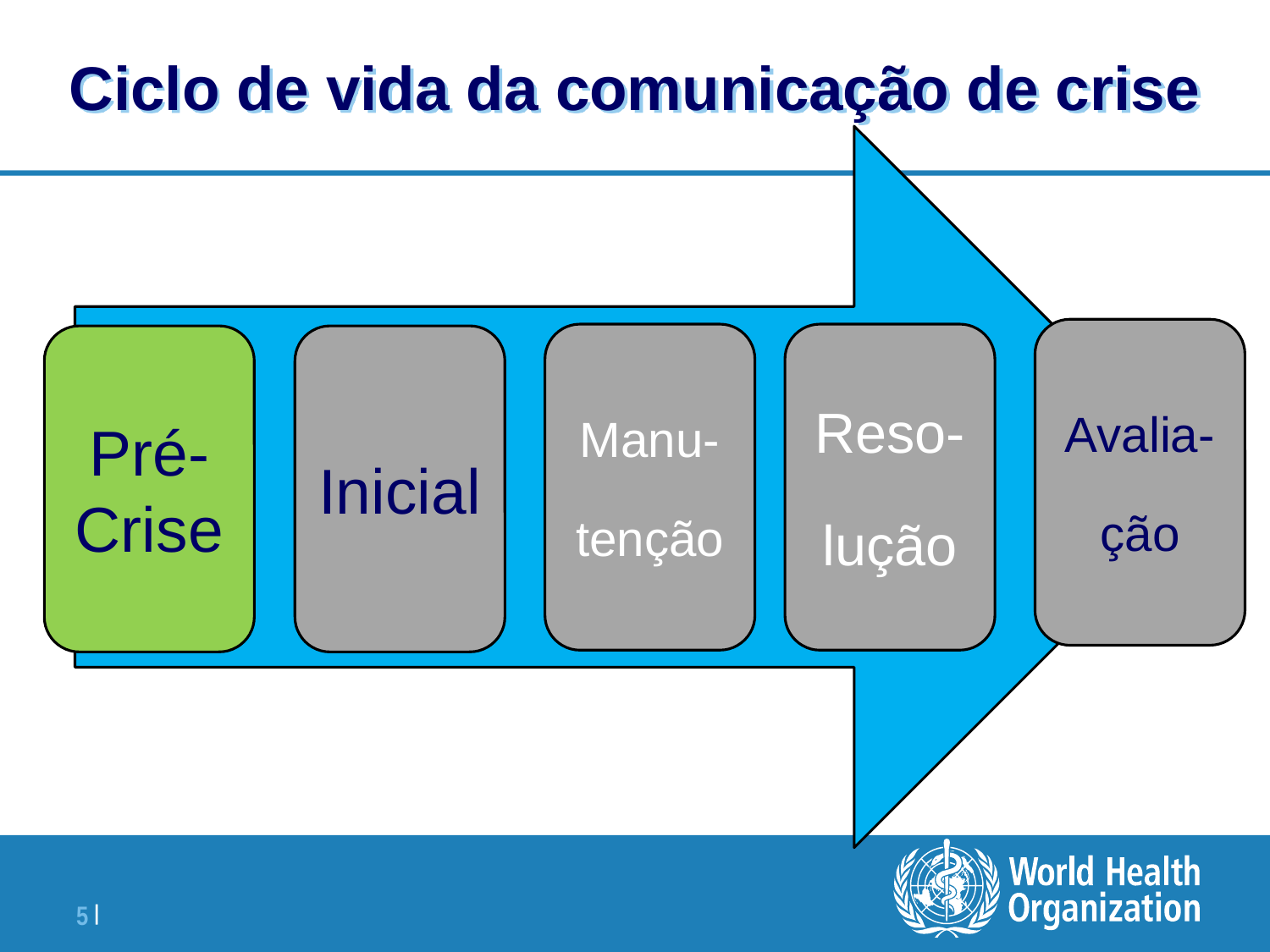

# Ciclo de vida da comunicação de crise

Avalia-
ção
Manu-
tenção
Reso-
lução
Pré-Crise
Inicial